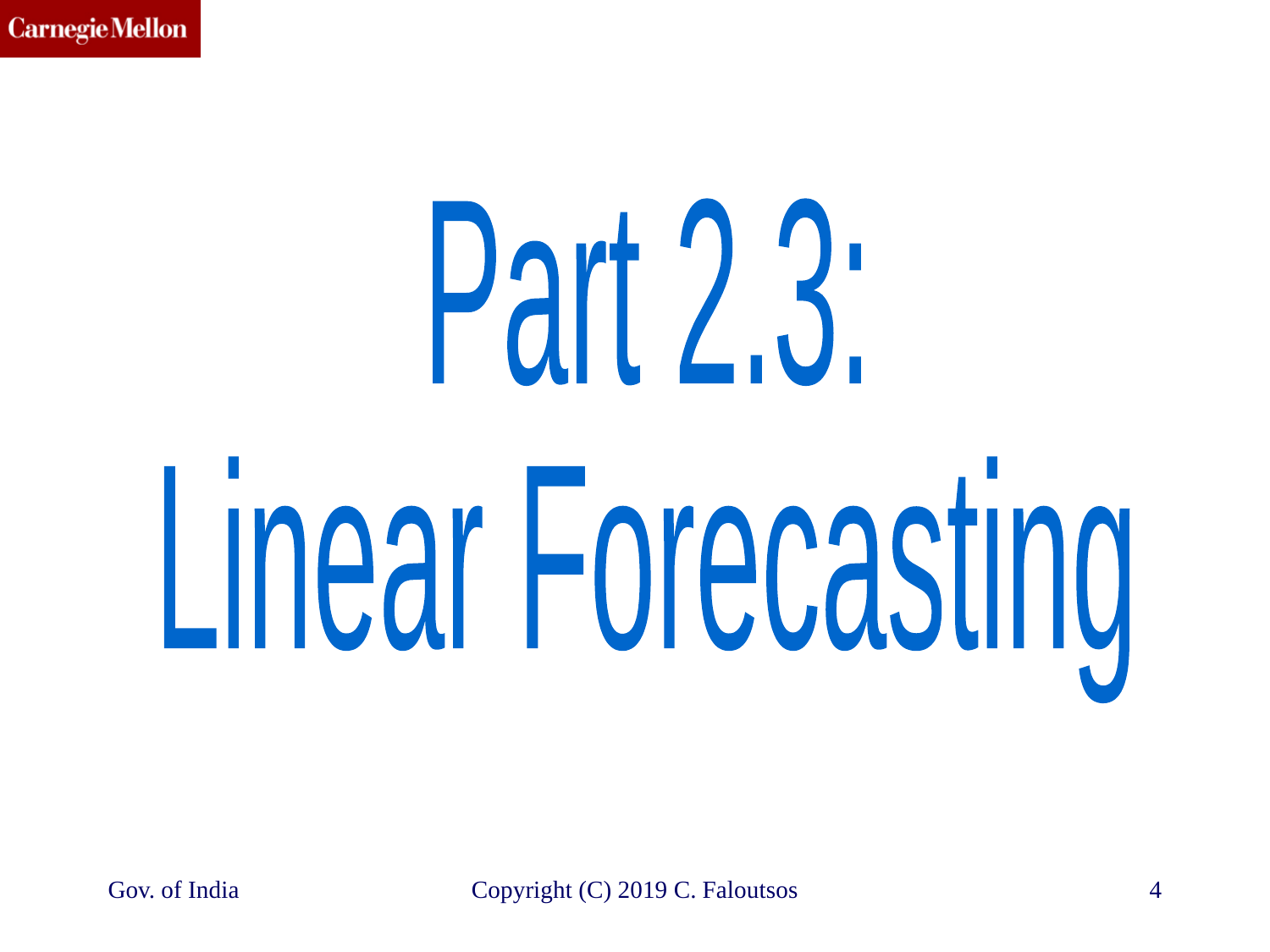

Part 2.3:
Linear Forecasting
Gov. of India
Copyright (C) 2019 C. Faloutsos
4